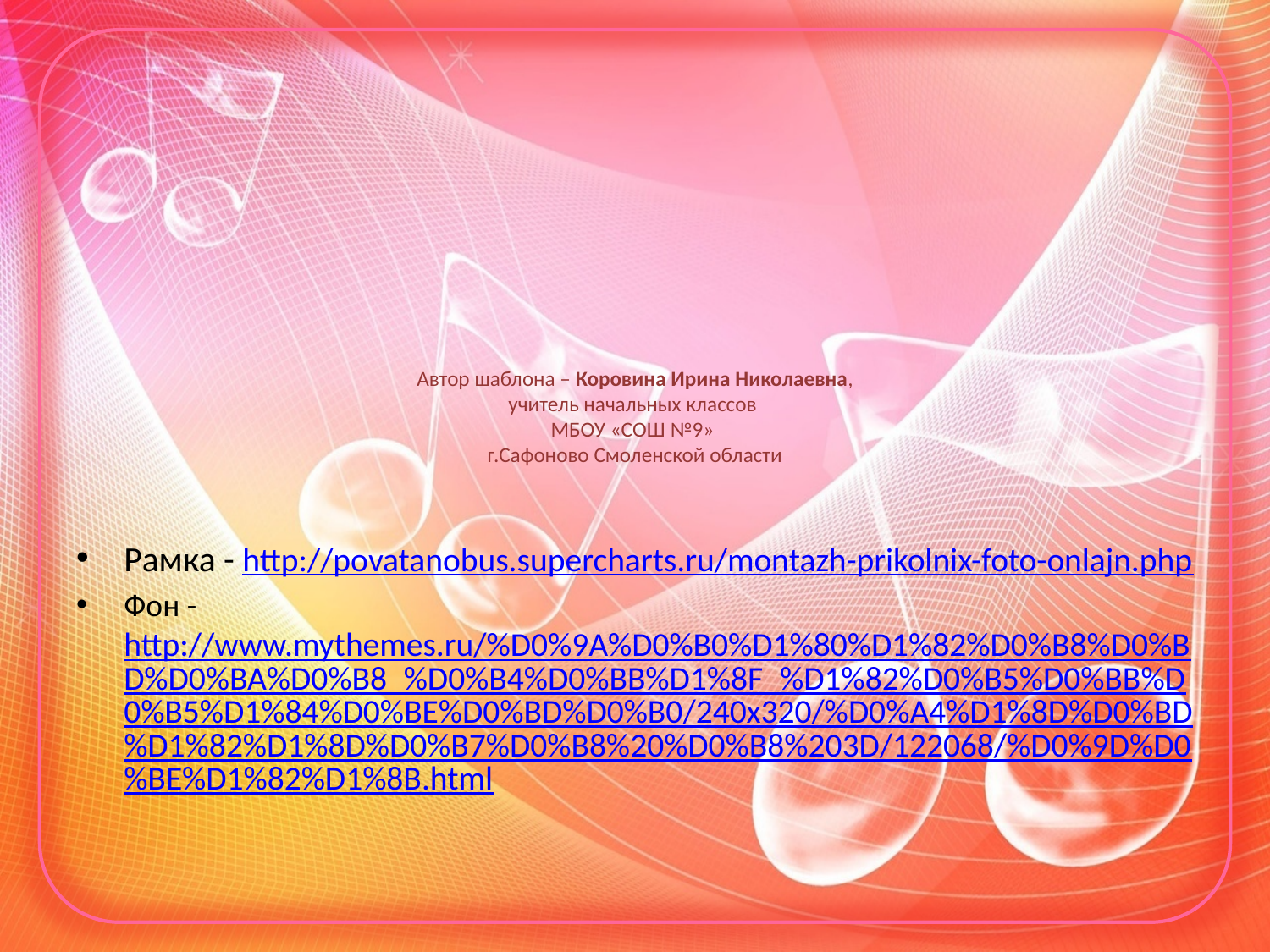

# Автор шаблона – Коровина Ирина Николаевна, учитель начальных классов МБОУ «СОШ №9» г.Сафоново Смоленской области
Рамка - http://povatanobus.supercharts.ru/montazh-prikolnix-foto-onlajn.php
Фон -http://www.mythemes.ru/%D0%9A%D0%B0%D1%80%D1%82%D0%B8%D0%BD%D0%BA%D0%B8_%D0%B4%D0%BB%D1%8F_%D1%82%D0%B5%D0%BB%D0%B5%D1%84%D0%BE%D0%BD%D0%B0/240x320/%D0%A4%D1%8D%D0%BD%D1%82%D1%8D%D0%B7%D0%B8%20%D0%B8%203D/122068/%D0%9D%D0%BE%D1%82%D1%8B.html